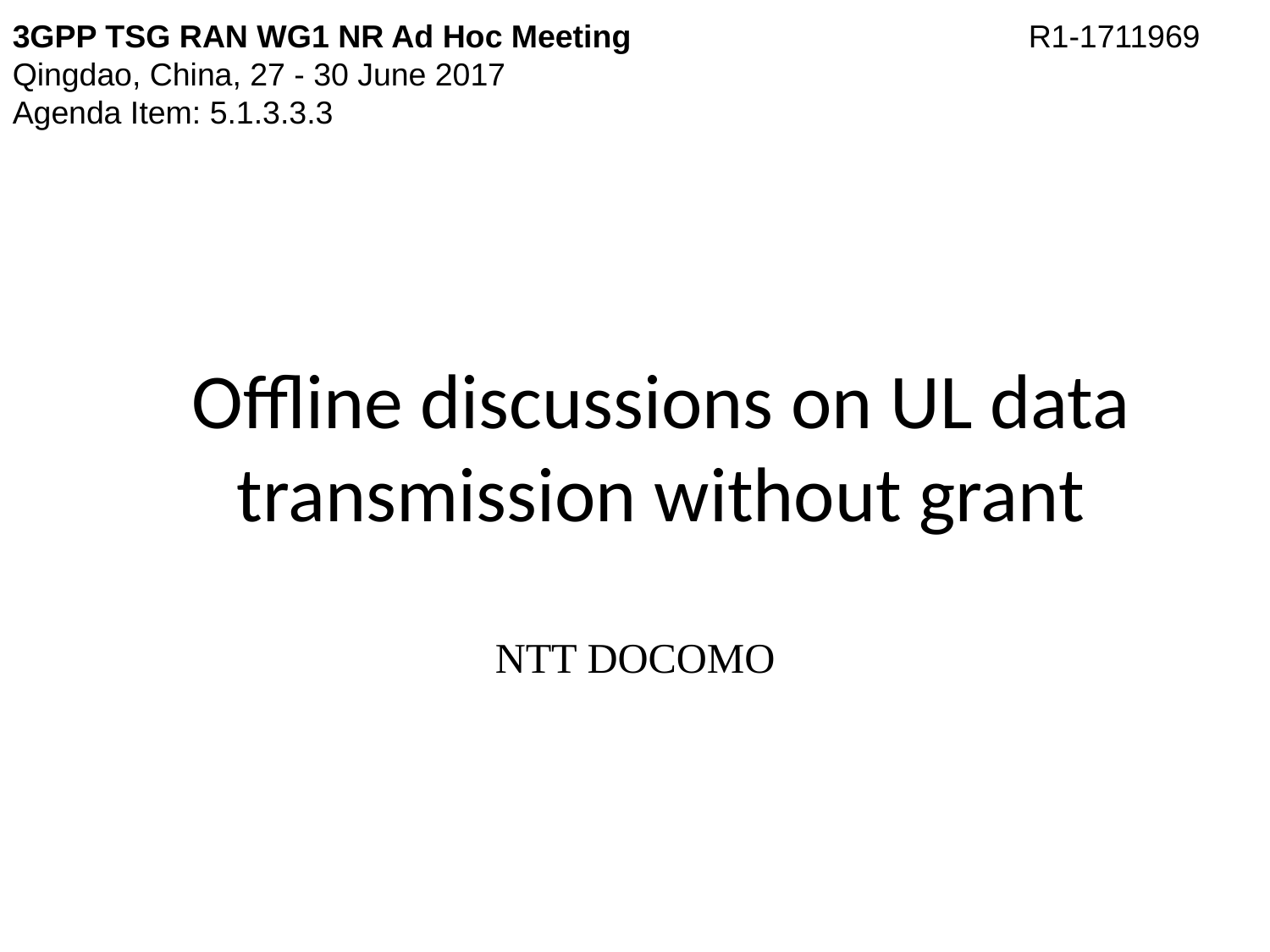

3GPP TSG RAN WG1 NR Ad Hoc Meeting				R1-1711969
Qingdao, China, 27 - 30 June 2017
Agenda Item: 5.1.3.3.3
# Offline discussions on UL data transmission without grant
NTT DOCOMO